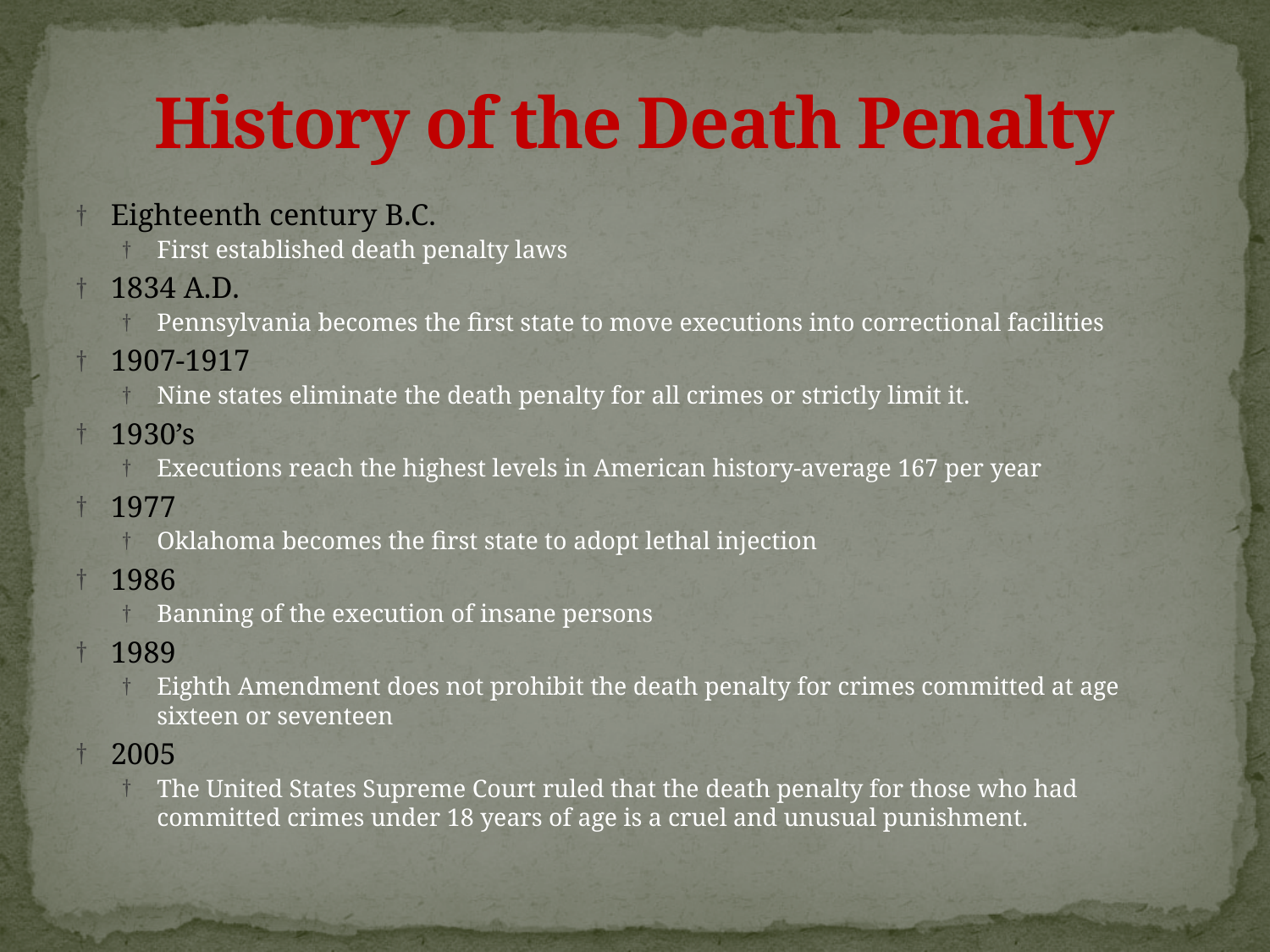

# History of the Death Penalty
Eighteenth century B.C.
First established death penalty laws
1834 A.D.
Pennsylvania becomes the first state to move executions into correctional facilities
1907-1917
Nine states eliminate the death penalty for all crimes or strictly limit it.
1930’s
Executions reach the highest levels in American history-average 167 per year
1977
Oklahoma becomes the first state to adopt lethal injection
1986
Banning of the execution of insane persons
1989
Eighth Amendment does not prohibit the death penalty for crimes committed at age sixteen or seventeen
2005
The United States Supreme Court ruled that the death penalty for those who had committed crimes under 18 years of age is a cruel and unusual punishment.